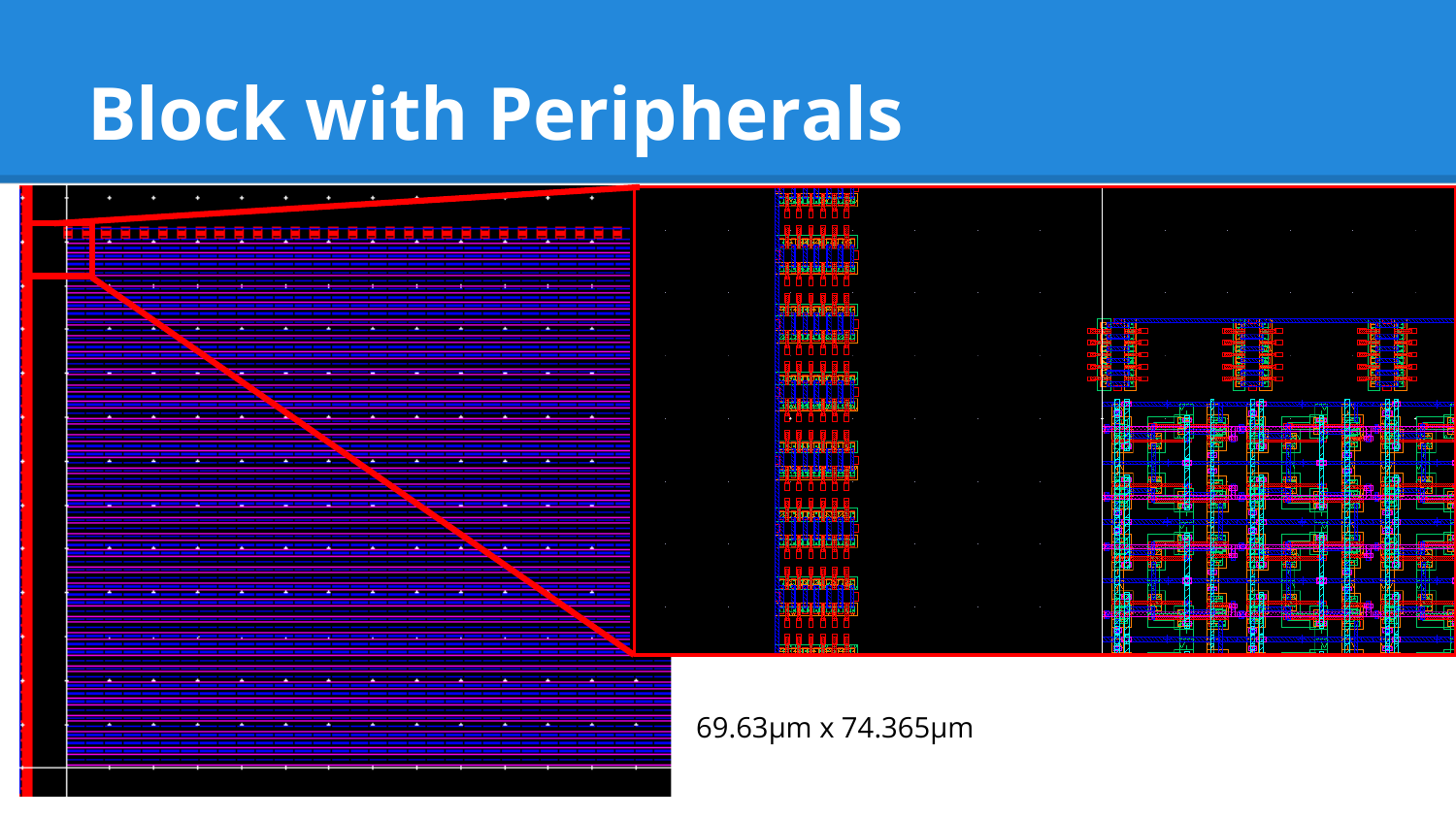

# Block with Peripherals

69.63μm x 74.365μm